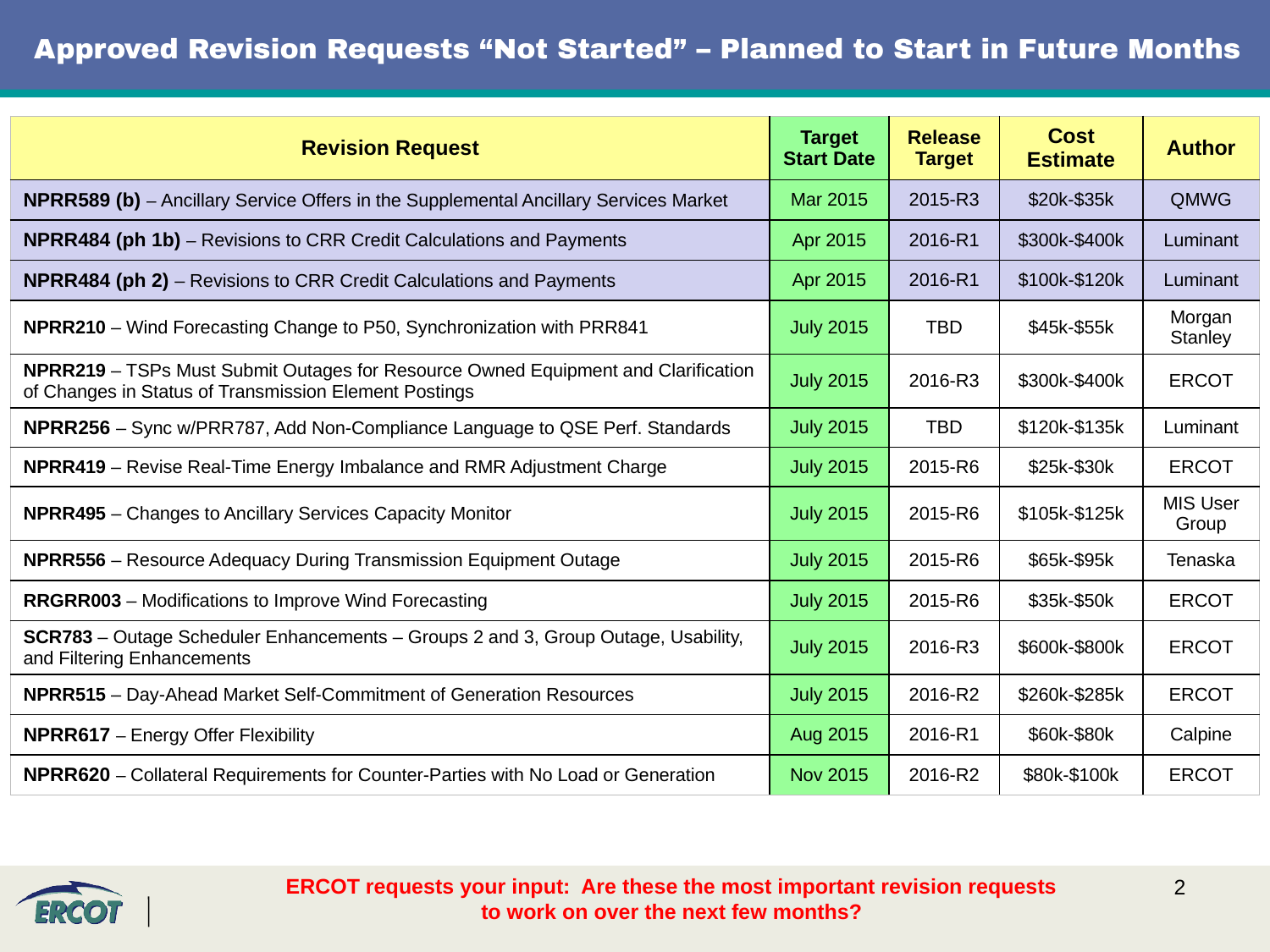

# Approved Revision Requests “Not Started” – Planned to Start in Future Months
| Revision Request | Target Start Date | Release Target | Cost Estimate | Author |
| --- | --- | --- | --- | --- |
| NPRR589 (b) – Ancillary Service Offers in the Supplemental Ancillary Services Market | Mar 2015 | 2015-R3 | $20k-$35k | QMWG |
| NPRR484 (ph 1b) – Revisions to CRR Credit Calculations and Payments | Apr 2015 | 2016-R1 | $300k-$400k | Luminant |
| NPRR484 (ph 2) – Revisions to CRR Credit Calculations and Payments | Apr 2015 | 2016-R1 | $100k-$120k | Luminant |
| NPRR210 – Wind Forecasting Change to P50, Synchronization with PRR841 | July 2015 | TBD | $45k-$55k | Morgan Stanley |
| NPRR219 – TSPs Must Submit Outages for Resource Owned Equipment and Clarification of Changes in Status of Transmission Element Postings | July 2015 | 2016-R3 | $300k-$400k | ERCOT |
| NPRR256 – Sync w/PRR787, Add Non-Compliance Language to QSE Perf. Standards | July 2015 | TBD | $120k-$135k | Luminant |
| NPRR419 – Revise Real-Time Energy Imbalance and RMR Adjustment Charge | July 2015 | 2015-R6 | $25k-$30k | ERCOT |
| NPRR495 – Changes to Ancillary Services Capacity Monitor | July 2015 | 2015-R6 | $105k-$125k | MIS User Group |
| NPRR556 – Resource Adequacy During Transmission Equipment Outage | July 2015 | 2015-R6 | $65k-$95k | Tenaska |
| RRGRR003 – Modifications to Improve Wind Forecasting | July 2015 | 2015-R6 | $35k-$50k | ERCOT |
| SCR783 – Outage Scheduler Enhancements – Groups 2 and 3, Group Outage, Usability, and Filtering Enhancements | July 2015 | 2016-R3 | $600k-$800k | ERCOT |
| NPRR515 – Day-Ahead Market Self-Commitment of Generation Resources | July 2015 | 2016-R2 | $260k-$285k | ERCOT |
| NPRR617 – Energy Offer Flexibility | Aug 2015 | 2016-R1 | $60k-$80k | Calpine |
| NPRR620 – Collateral Requirements for Counter-Parties with No Load or Generation | Nov 2015 | 2016-R2 | $80k-$100k | ERCOT |
ERCOT requests your input:  Are these the most important revision requests to work on over the next few months?